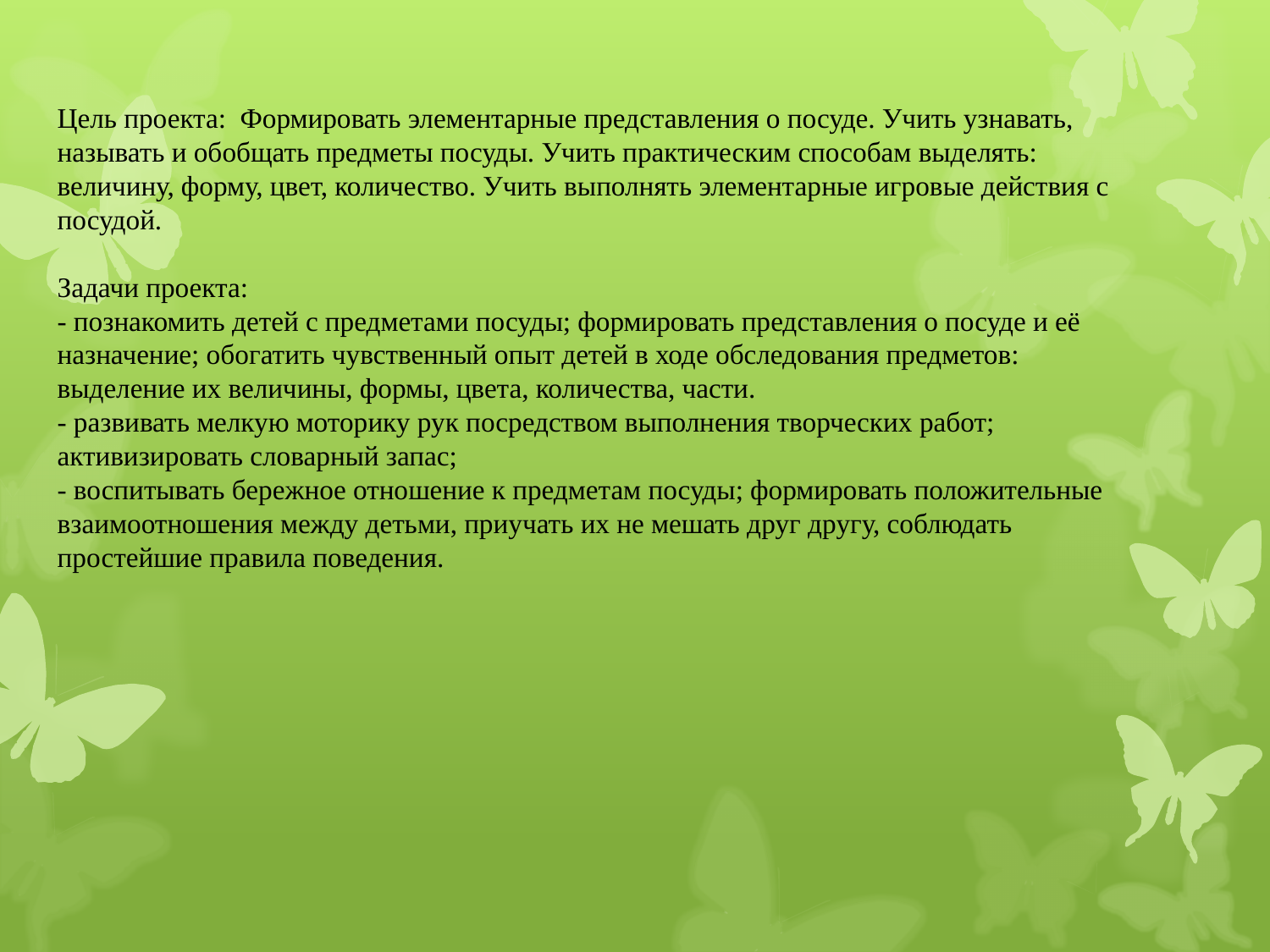

Цель проекта:  Формировать элементарные представления о посуде. Учить узнавать, называть и обобщать предметы посуды. Учить практическим способам выделять: величину, форму, цвет, количество. Учить выполнять элементарные игровые действия с посудой.

Задачи проекта:
- познакомить детей с предметами посуды; формировать представления о посуде и её назначение; обогатить чувственный опыт детей в ходе обследования предметов: выделение их величины, формы, цвета, количества, части.
- развивать мелкую моторику рук посредством выполнения творческих работ; активизировать словарный запас;
- воспитывать бережное отношение к предметам посуды; формировать положительные взаимоотношения между детьми, приучать их не мешать друг другу, соблюдать простейшие правила поведения.
#